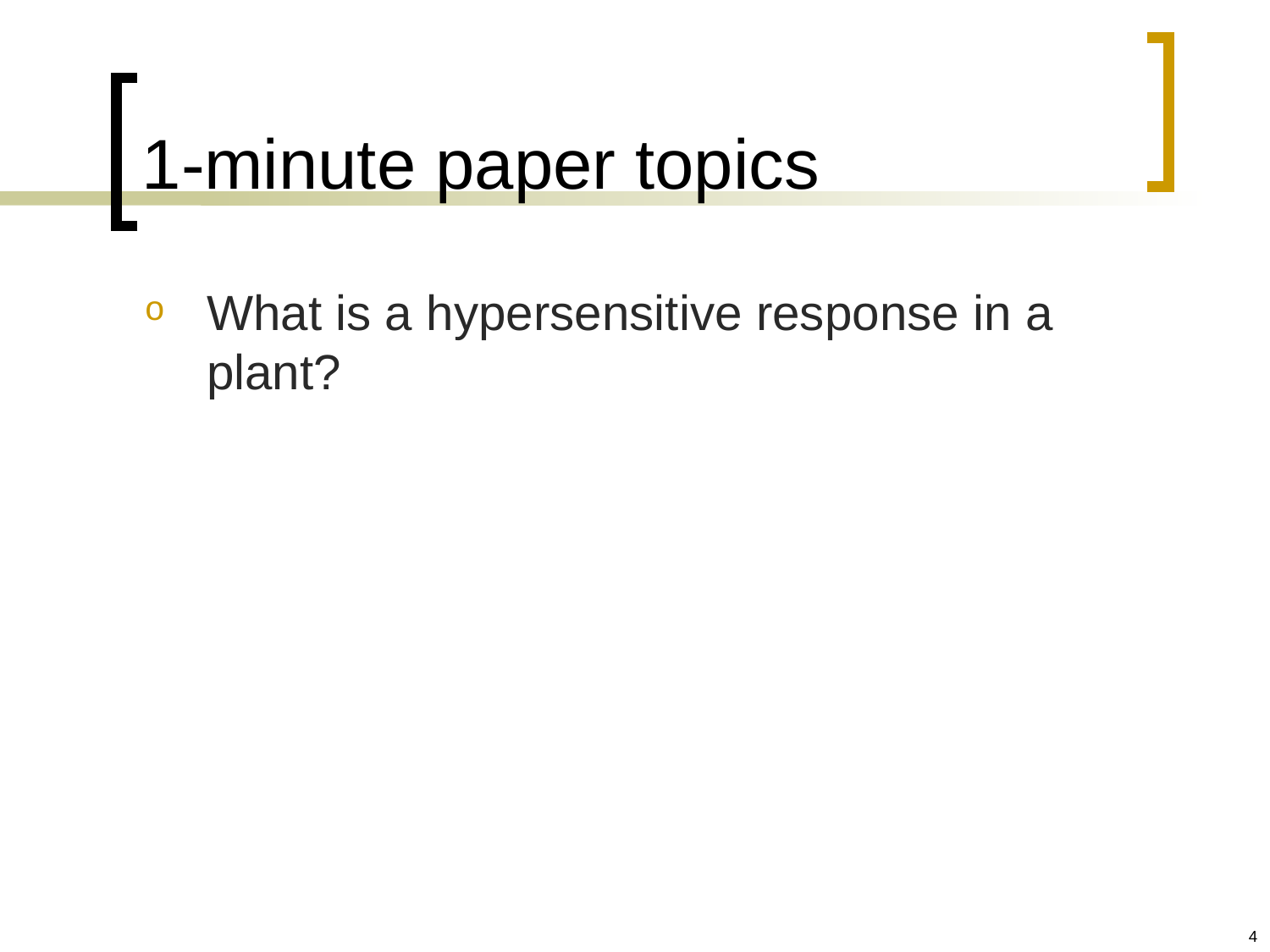

# 1-minute paper topics
What is a hypersensitive response in a plant?